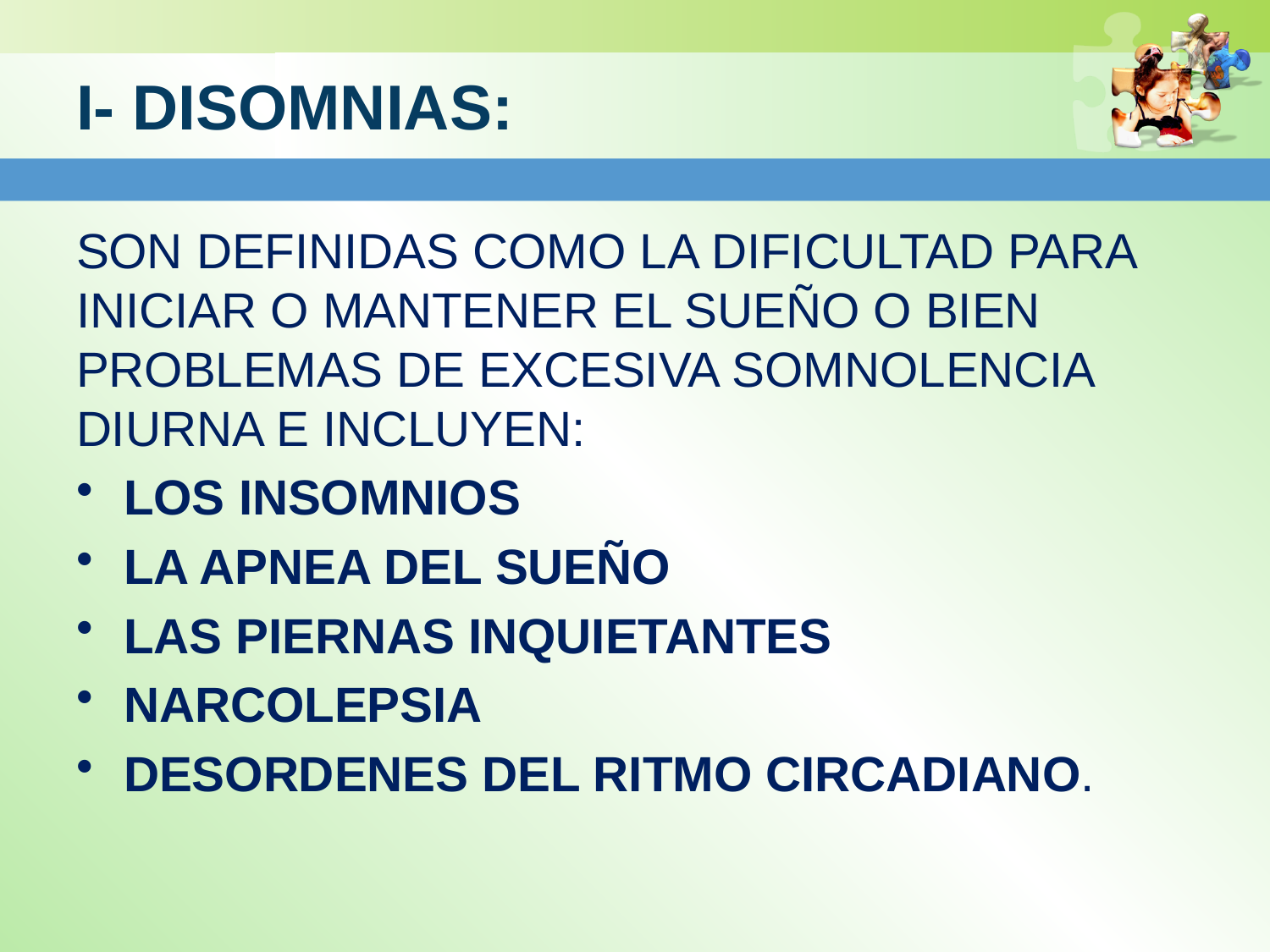

# I- DISOMNIAS:
SON DEFINIDAS COMO LA DIFICULTAD PARA INICIAR O MANTENER EL SUEÑO O BIEN PROBLEMAS DE EXCESIVA SOMNOLENCIA DIURNA E INCLUYEN:
LOS INSOMNIOS
LA APNEA DEL SUEÑO
LAS PIERNAS INQUIETANTES
NARCOLEPSIA
DESORDENES DEL RITMO CIRCADIANO.